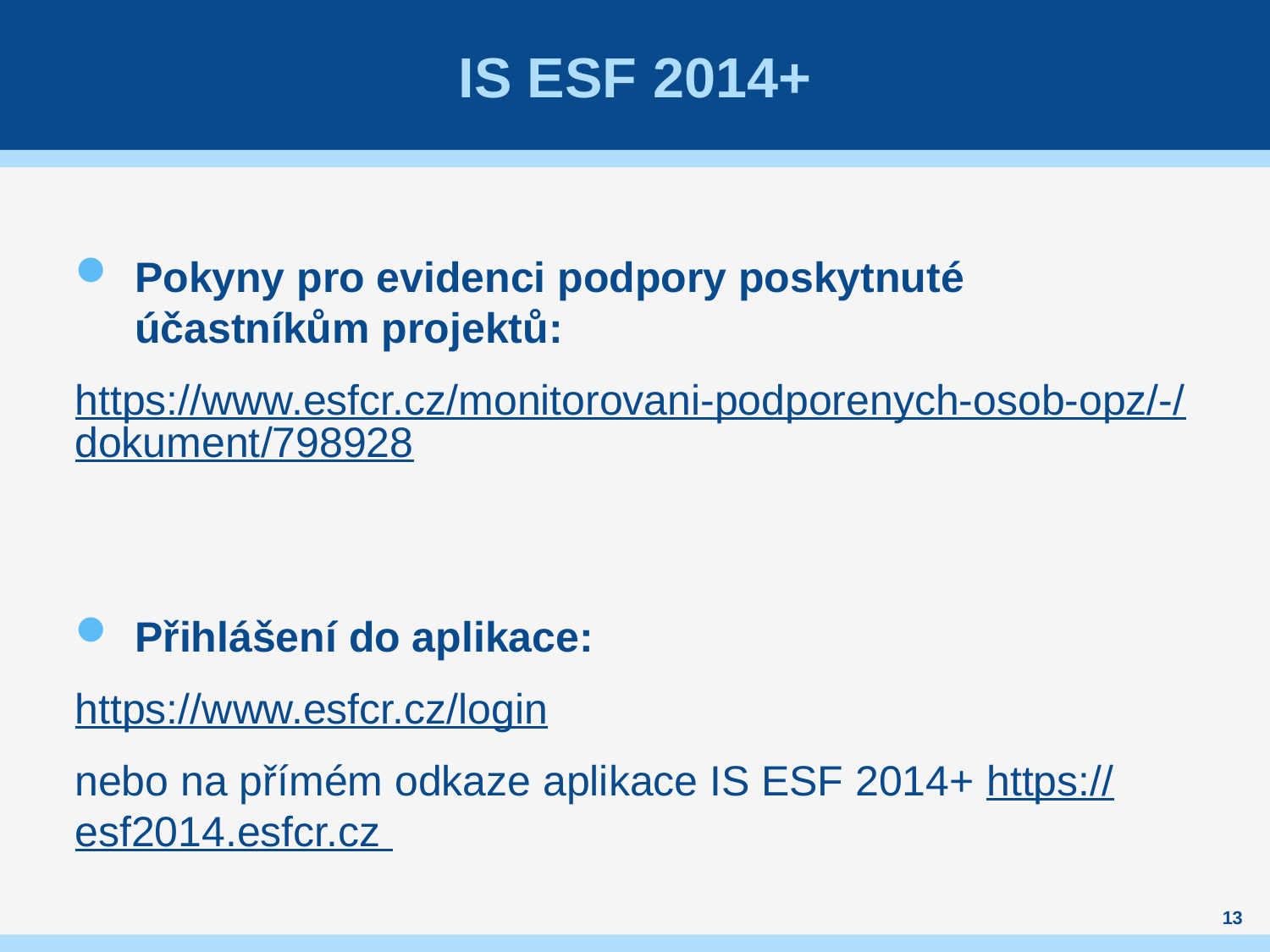

# is esf 2014+
Pokyny pro evidenci podpory poskytnuté  účastníkům projektů:
https://www.esfcr.cz/monitorovani-podporenych-osob-opz/-/dokument/798928

Přihlášení do aplikace:
https://www.esfcr.cz/login
nebo na přímém odkaze aplikace IS ESF 2014+ https://esf2014.esfcr.cz

13